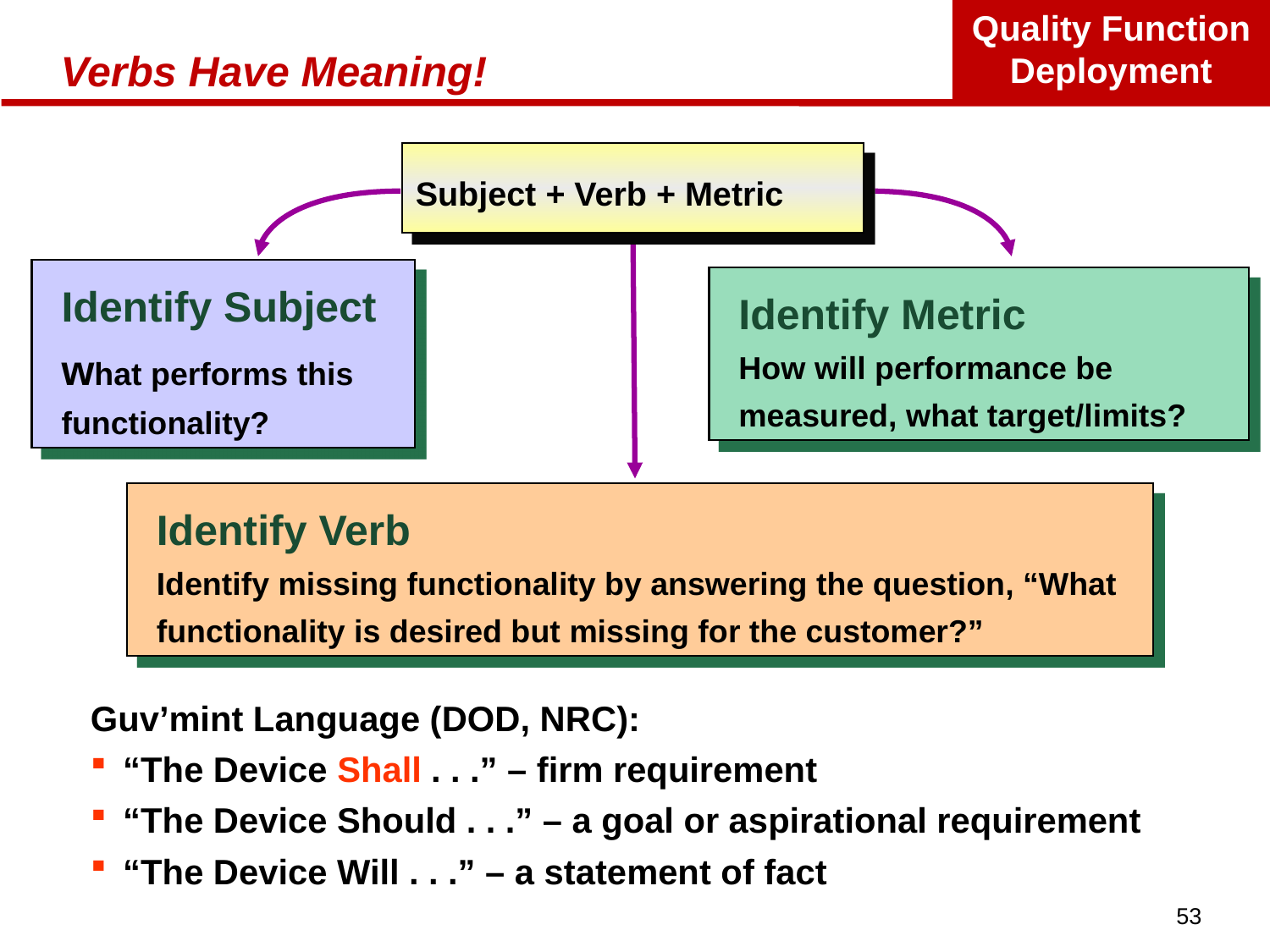

Verbs Have Meaning!
Subject + Verb + Metric

Identify Subject
what performs this functionality?
Identify Metric
How will performance be measured, what target/limits?
Identify Verb
Identify missing functionality by answering the question, “What functionality is desired but missing for the customer?”
Guv’mint Language (DOD, NRC):
“The Device Shall . . .” – firm requirement
“The Device Should . . .” – a goal or aspirational requirement
“The Device Will . . .” – a statement of fact